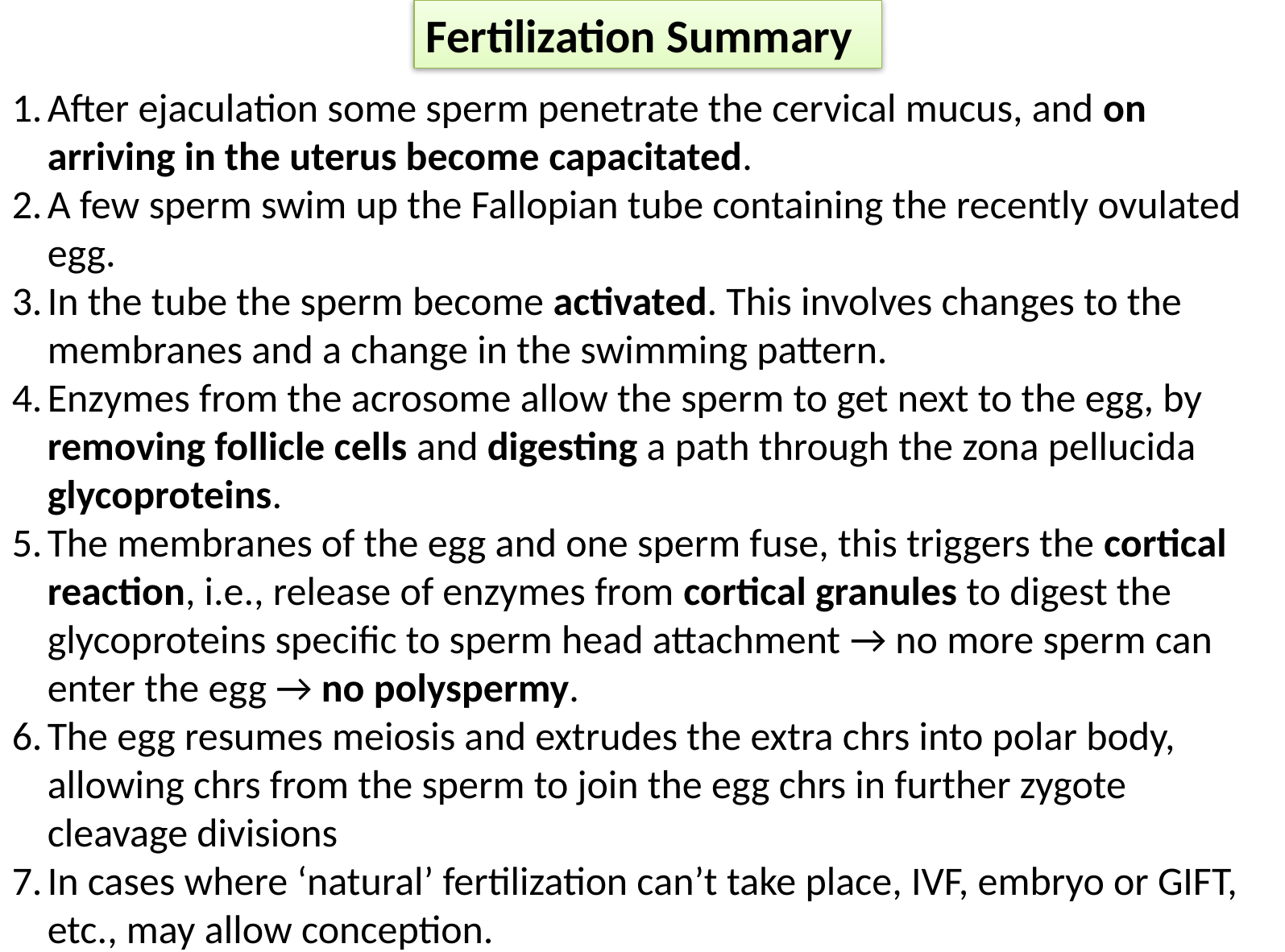

Fertilization Summary
After ejaculation some sperm penetrate the cervical mucus, and on arriving in the uterus become capacitated.
A few sperm swim up the Fallopian tube containing the recently ovulated egg.
In the tube the sperm become activated. This involves changes to the membranes and a change in the swimming pattern.
Enzymes from the acrosome allow the sperm to get next to the egg, by removing follicle cells and digesting a path through the zona pellucida glycoproteins.
The membranes of the egg and one sperm fuse, this triggers the cortical reaction, i.e., release of enzymes from cortical granules to digest the glycoproteins specific to sperm head attachment → no more sperm can enter the egg → no polyspermy.
The egg resumes meiosis and extrudes the extra chrs into polar body,  allowing chrs from the sperm to join the egg chrs in further zygote cleavage divisions
In cases where ‘natural’ fertilization can’t take place, IVF, embryo or GIFT, etc., may allow conception.